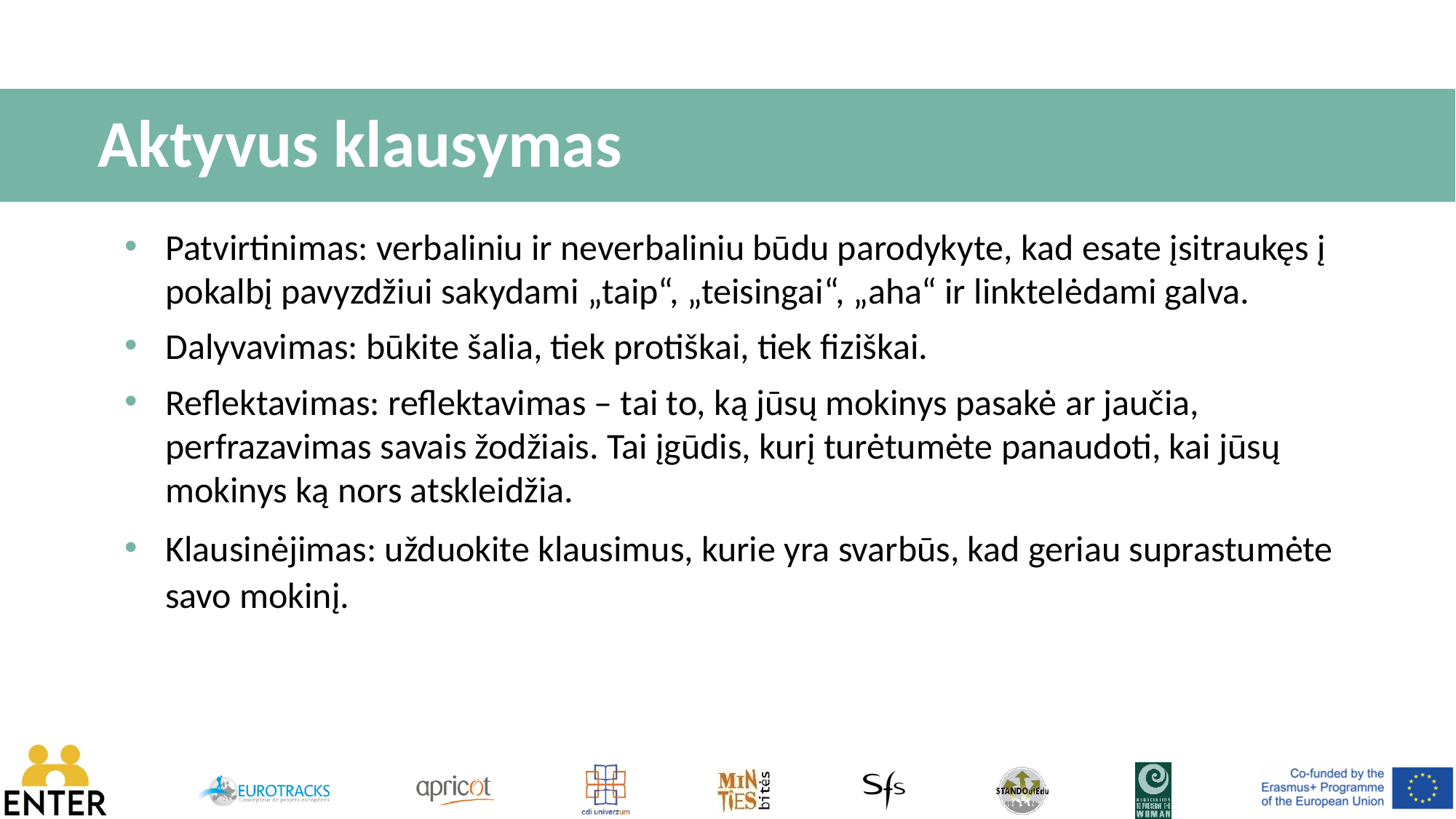

# Aktyvus klausymas
Patvirtinimas: verbaliniu ir neverbaliniu būdu parodykyte, kad esate įsitraukęs į pokalbį pavyzdžiui sakydami „taip“, „teisingai“, „aha“ ir linktelėdami galva.
Dalyvavimas: būkite šalia, tiek protiškai, tiek fiziškai.
Reflektavimas: reflektavimas – tai to, ką jūsų mokinys pasakė ar jaučia, perfrazavimas savais žodžiais. Tai įgūdis, kurį turėtumėte panaudoti, kai jūsų mokinys ką nors atskleidžia.
Klausinėjimas: užduokite klausimus, kurie yra svarbūs, kad geriau suprastumėte savo mokinį.